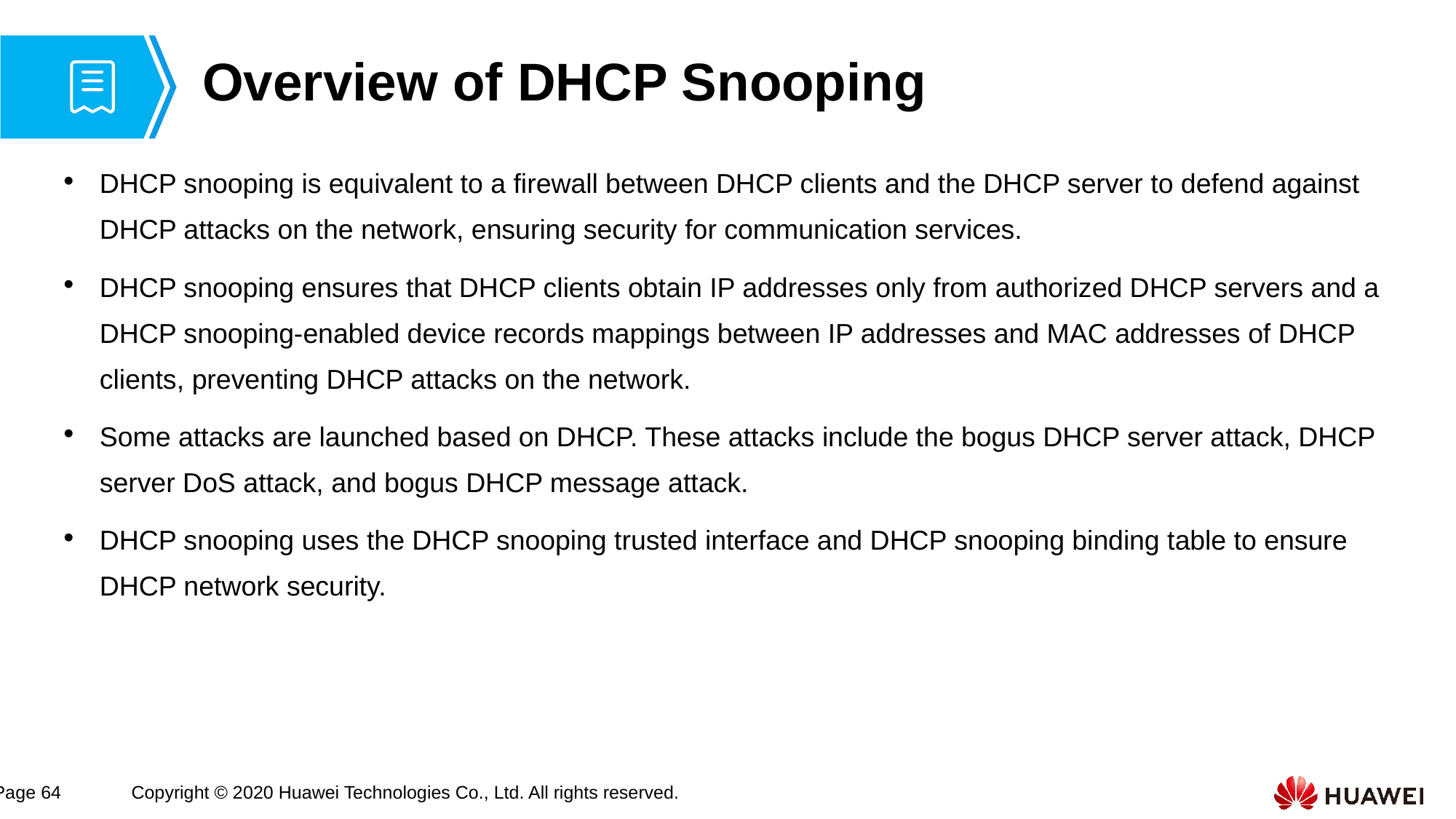

# Overview of DHCP Snooping
DHCP snooping is equivalent to a firewall between DHCP clients and the DHCP server to defend against DHCP attacks on the network, ensuring security for communication services.
DHCP snooping ensures that DHCP clients obtain IP addresses only from authorized DHCP servers and a DHCP snooping-enabled device records mappings between IP addresses and MAC addresses of DHCP clients, preventing DHCP attacks on the network.
Some attacks are launched based on DHCP. These attacks include the bogus DHCP server attack, DHCP server DoS attack, and bogus DHCP message attack.
DHCP snooping uses the DHCP snooping trusted interface and DHCP snooping binding table to ensure DHCP network security.